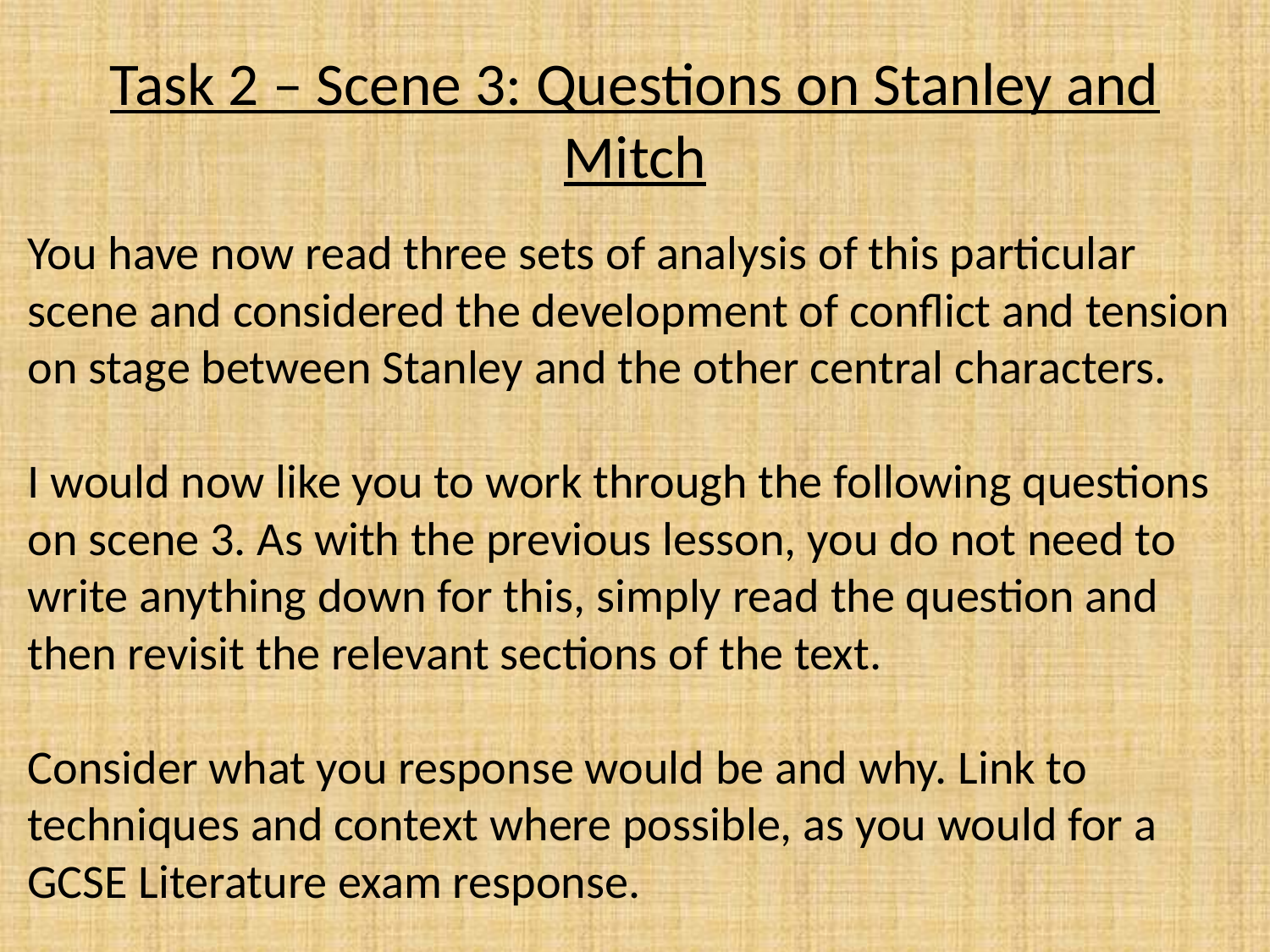

# Task 2 – Scene 3: Questions on Stanley and Mitch
You have now read three sets of analysis of this particular scene and considered the development of conflict and tension on stage between Stanley and the other central characters.

I would now like you to work through the following questions on scene 3. As with the previous lesson, you do not need to write anything down for this, simply read the question and then revisit the relevant sections of the text.

Consider what you response would be and why. Link to techniques and context where possible, as you would for a GCSE Literature exam response.